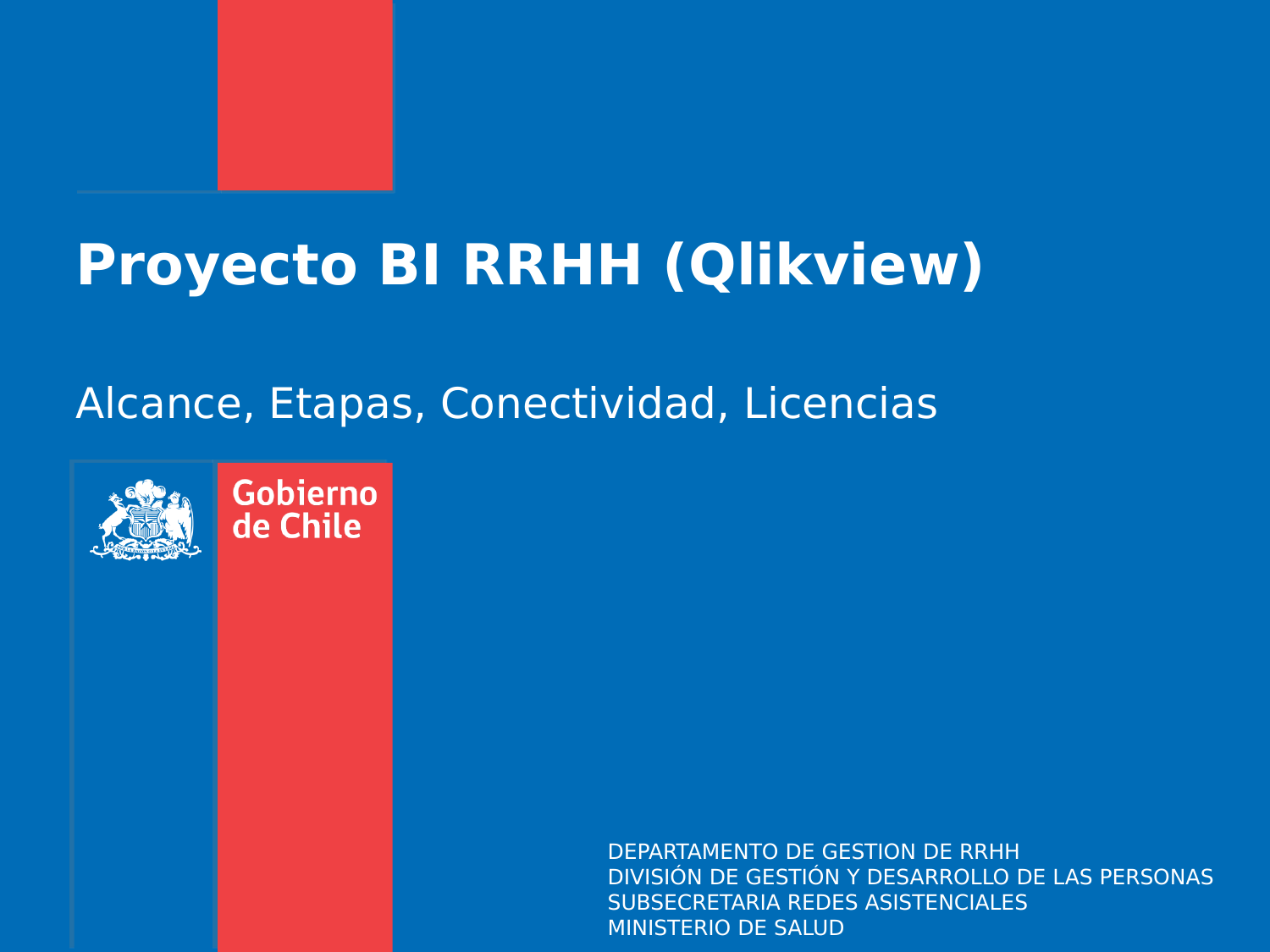

Proyecto BI RRHH (Qlikview)
Alcance, Etapas, Conectividad, Licencias

DEPARTAMENTO DE GESTION DE RRHH
DIVISIÓN DE GESTIÓN Y DESARROLLO DE LAS PERSONAS
SUBSECRETARIA REDES ASISTENCIALES
MINISTERIO DE SALUD